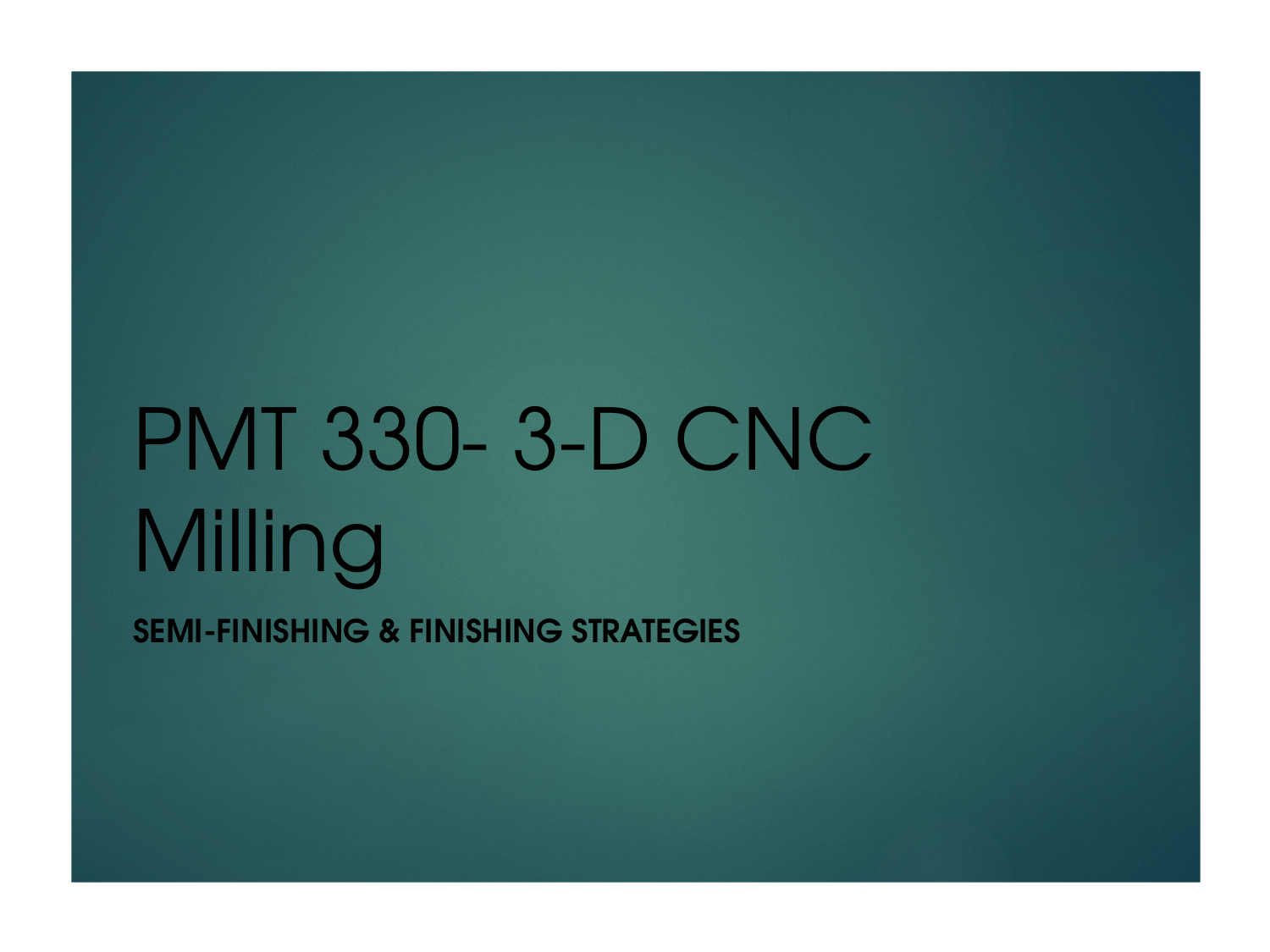

# PMT 330- 3-D CNC Milling
semi-finishing & Finishing Strategies